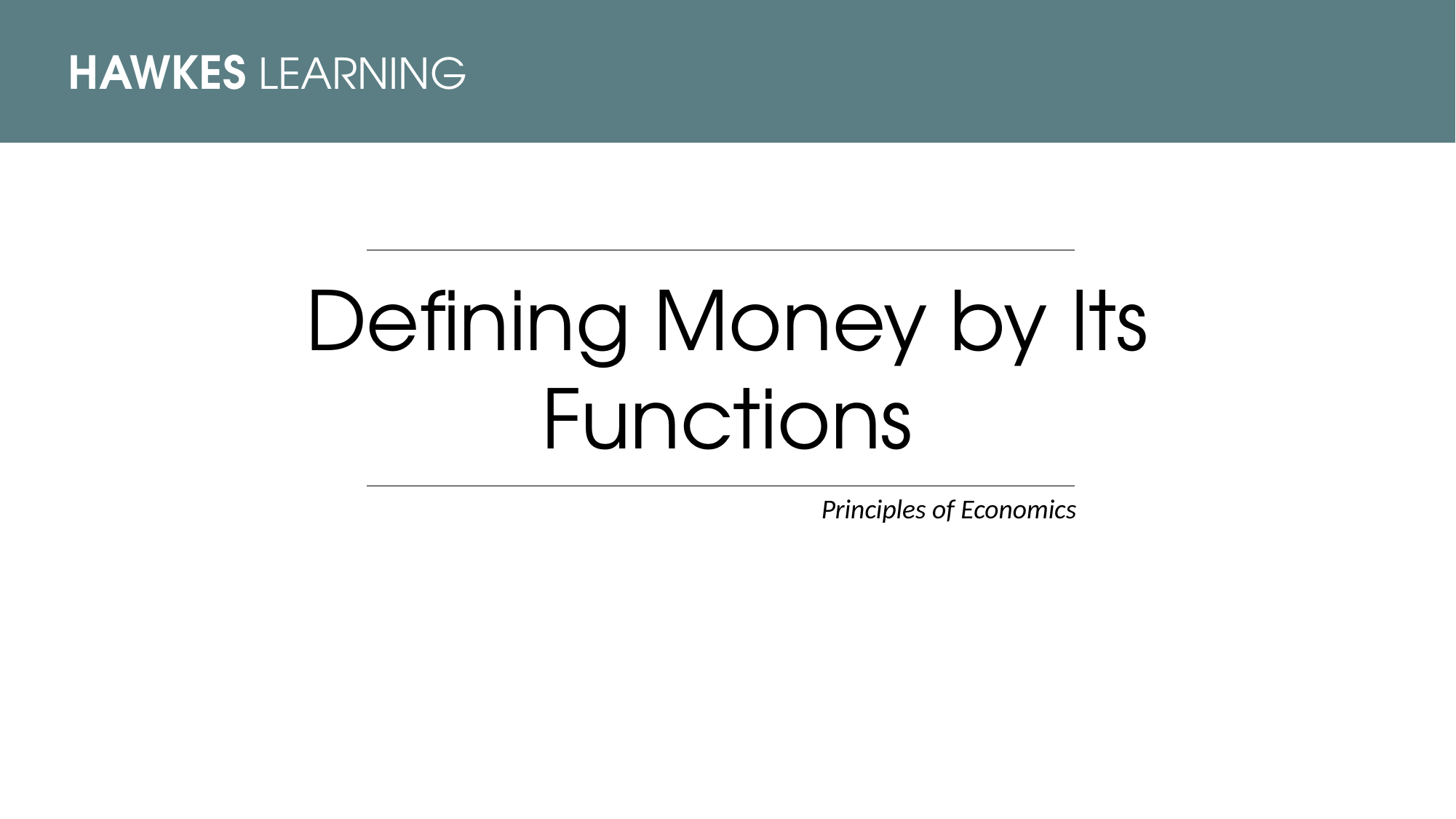

HAWKES LEARNING
Defining Money by Its Functions
Principles of Economics